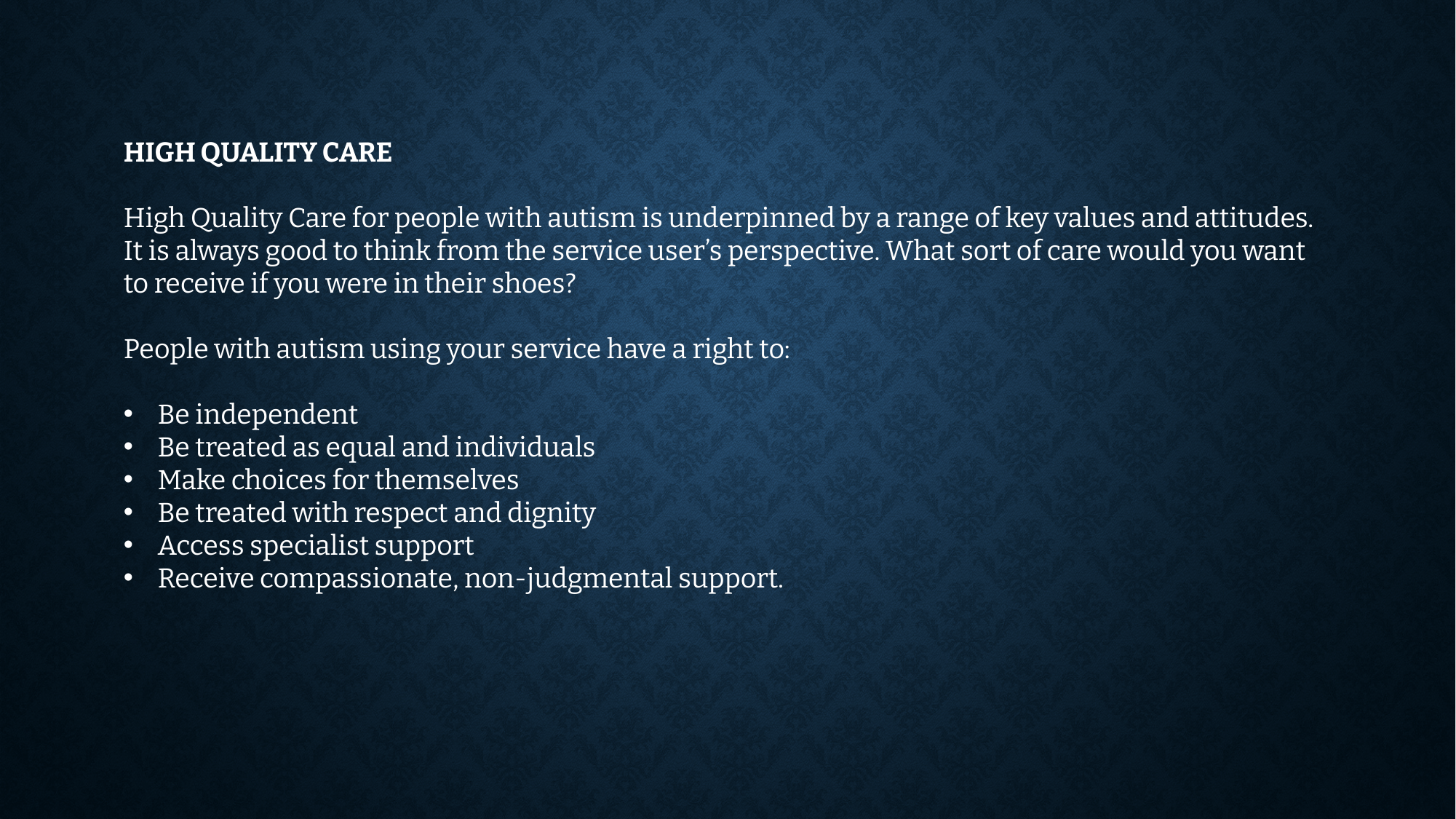

HIGH QUALITY CARE

High Quality Care for people with autism is underpinned by a range of key values and attitudes. It is always good to think from the service user’s perspective. What sort of care would you want to receive if you were in their shoes?

People with autism using your service have a right to:

Be independent
Be treated as equal and individuals
Make choices for themselves
Be treated with respect and dignity
Access specialist support
Receive compassionate, non-judgmental support.